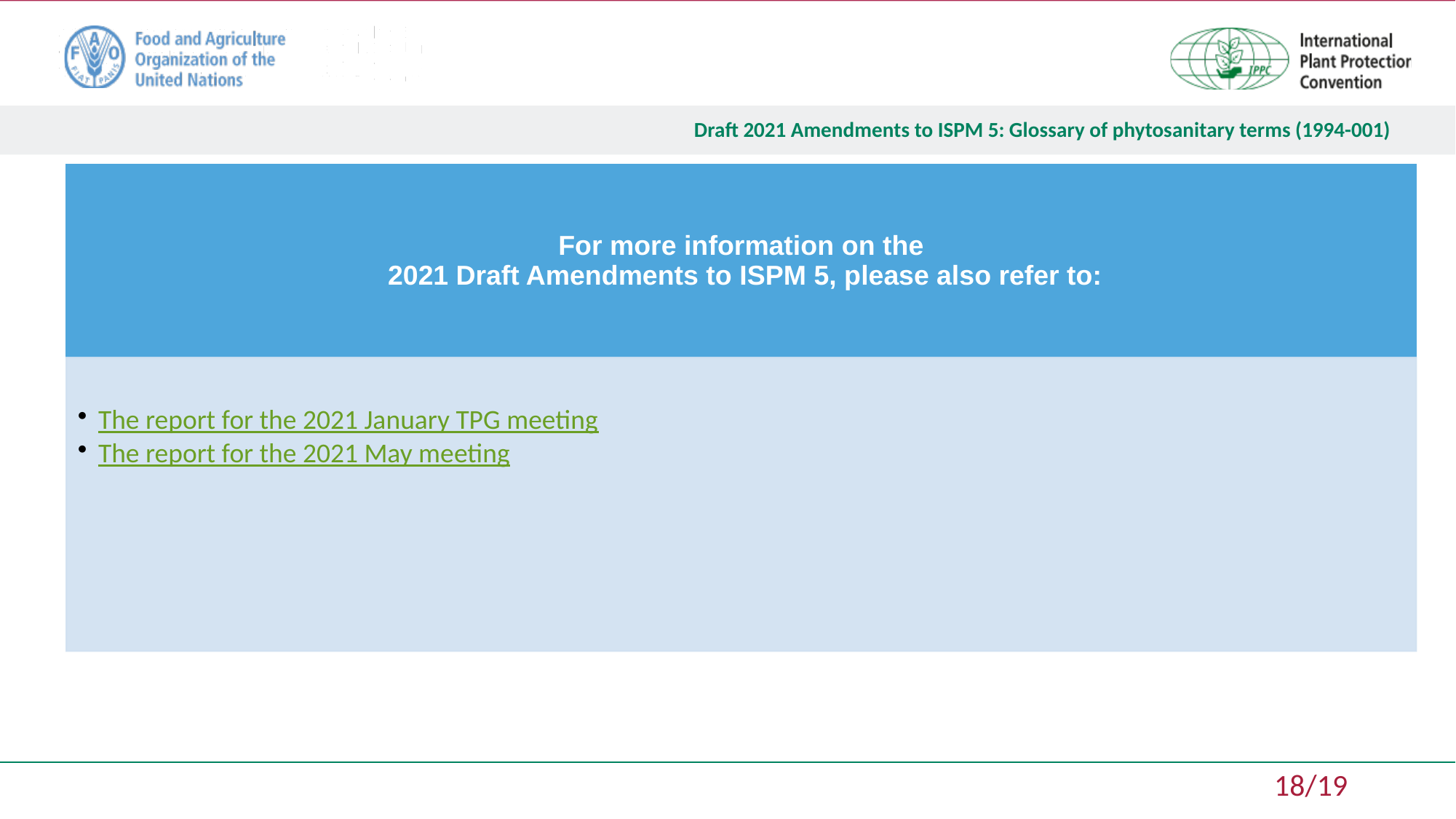

For more information on the
 2021 Draft Amendments to ISPM 5, please also refer to:

The report for the 2021 January TPG meeting
The report for the 2021 May meeting